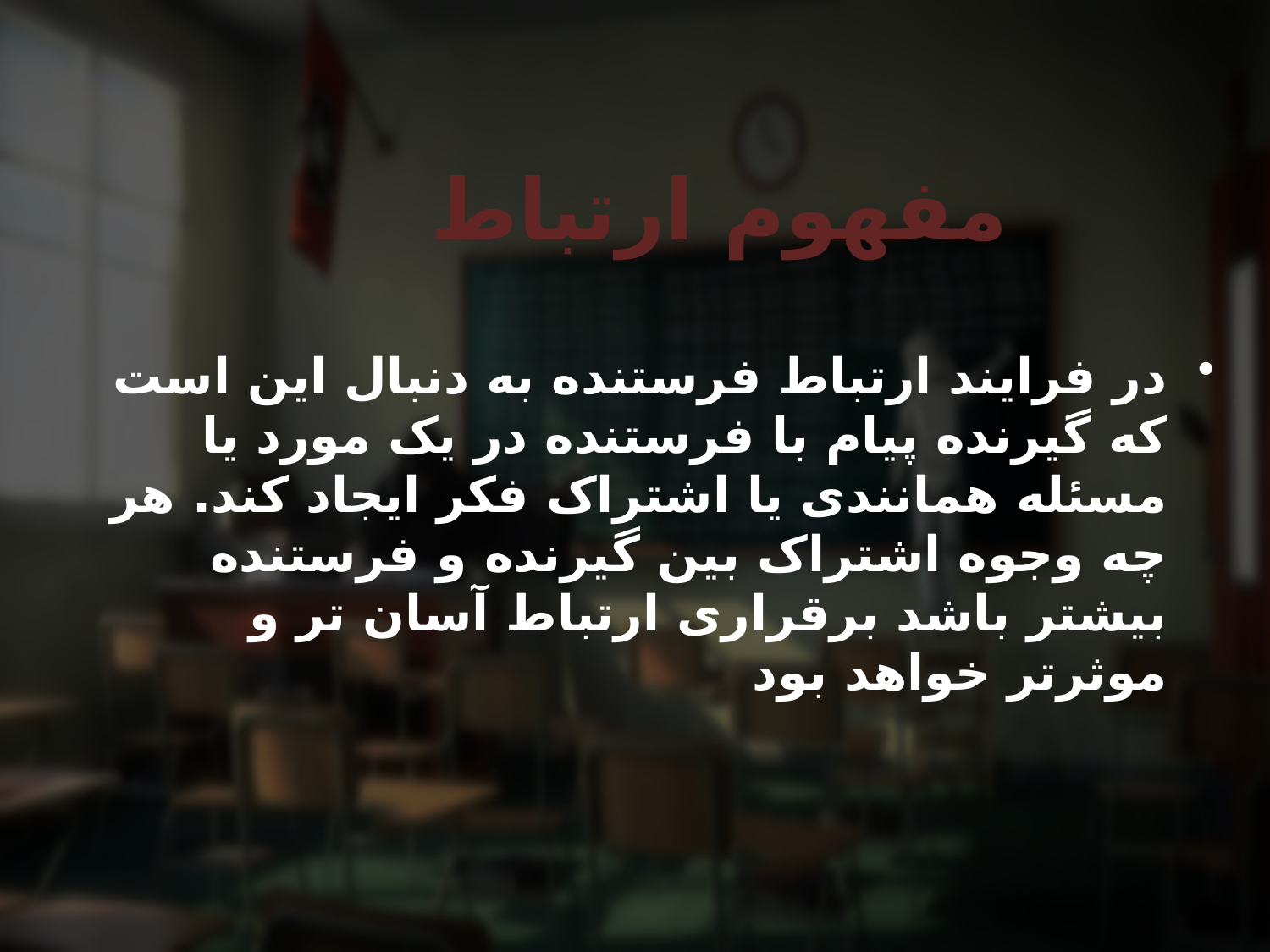

مفهوم ارتباط
در فرایند ارتباط فرستنده به دنبال این است که گیرنده پیام با فرستنده در یک مورد یا مسئله همانندی یا اشتراک فکر ایجاد کند. هر چه وجوه اشتراک بین گیرنده و فرستنده بیشتر باشد برقراری ارتباط آسان تر و موثرتر خواهد بود